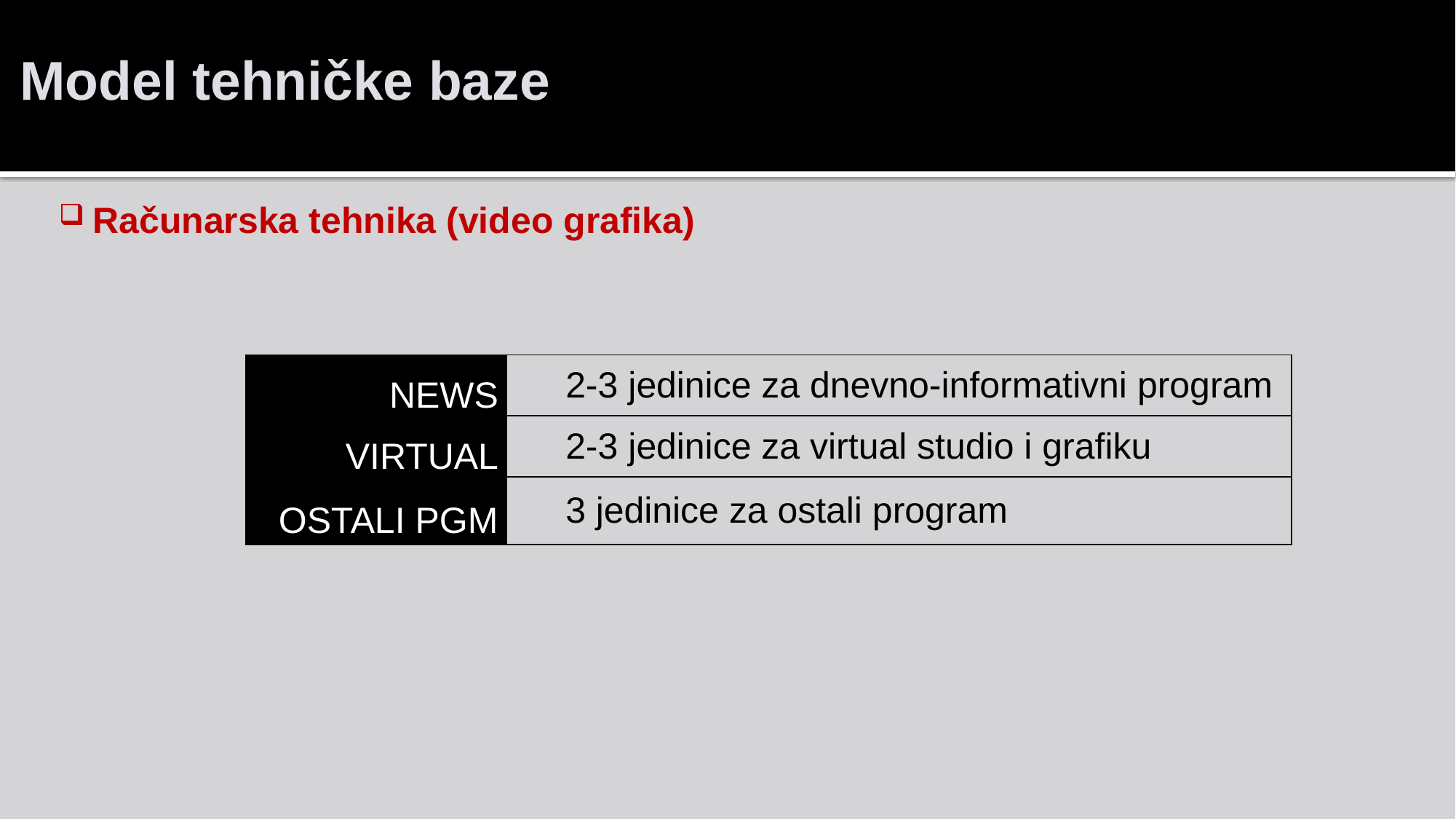

Model tehničke baze

Računarska tehnika (video grafika)

| NEWS | 2-3 jedinice za dnevno-informativni program |
| --- | --- |
| VIRTUAL | 2-3 jedinice za virtual studio i grafiku |
| OSTALI PGM | 3 jedinice za ostali program |